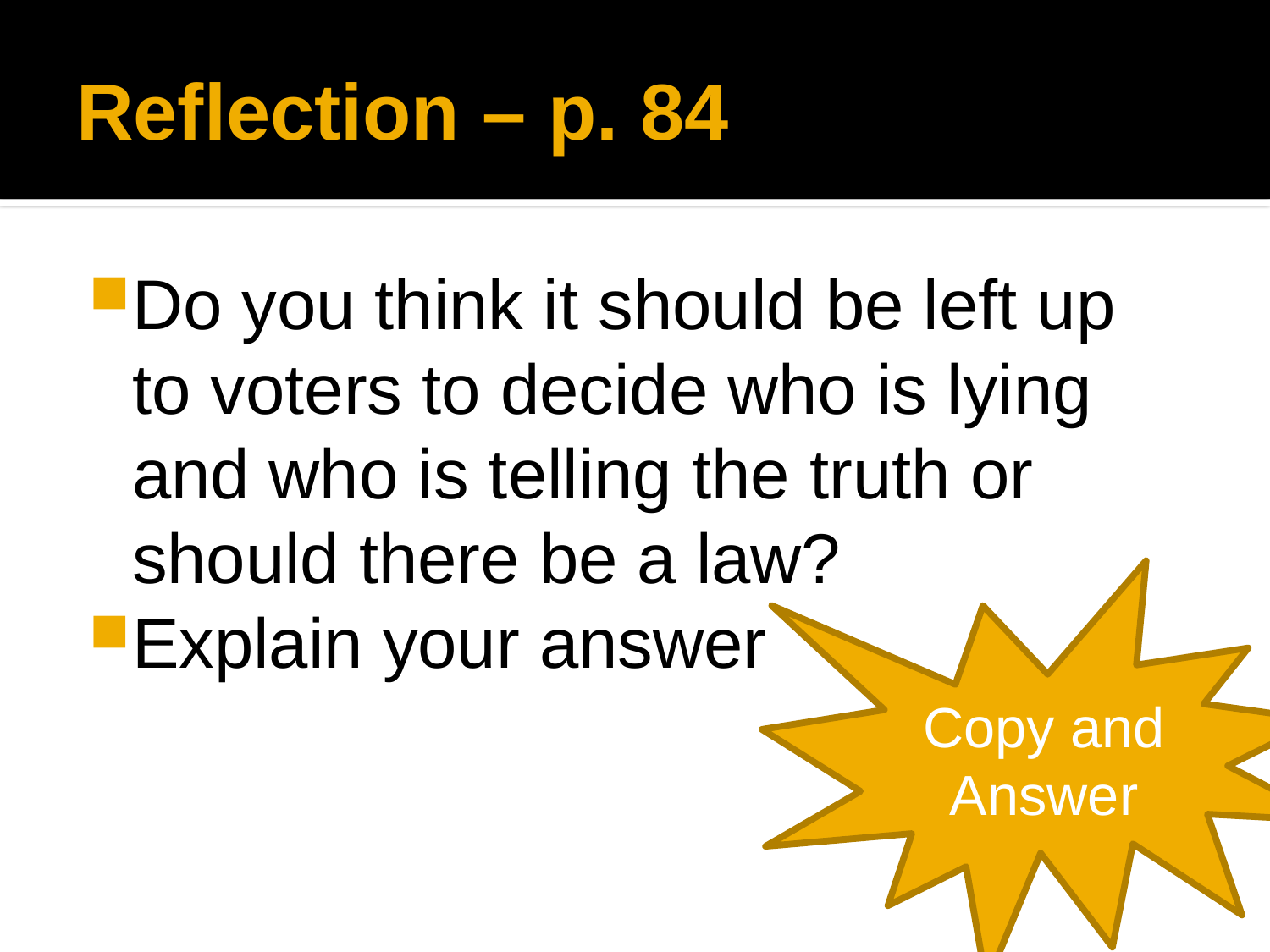

# Reflection – p. 84
Do you think it should be left up to voters to decide who is lying and who is telling the truth or should there be a law?
Explain your answer
Copy and Answer